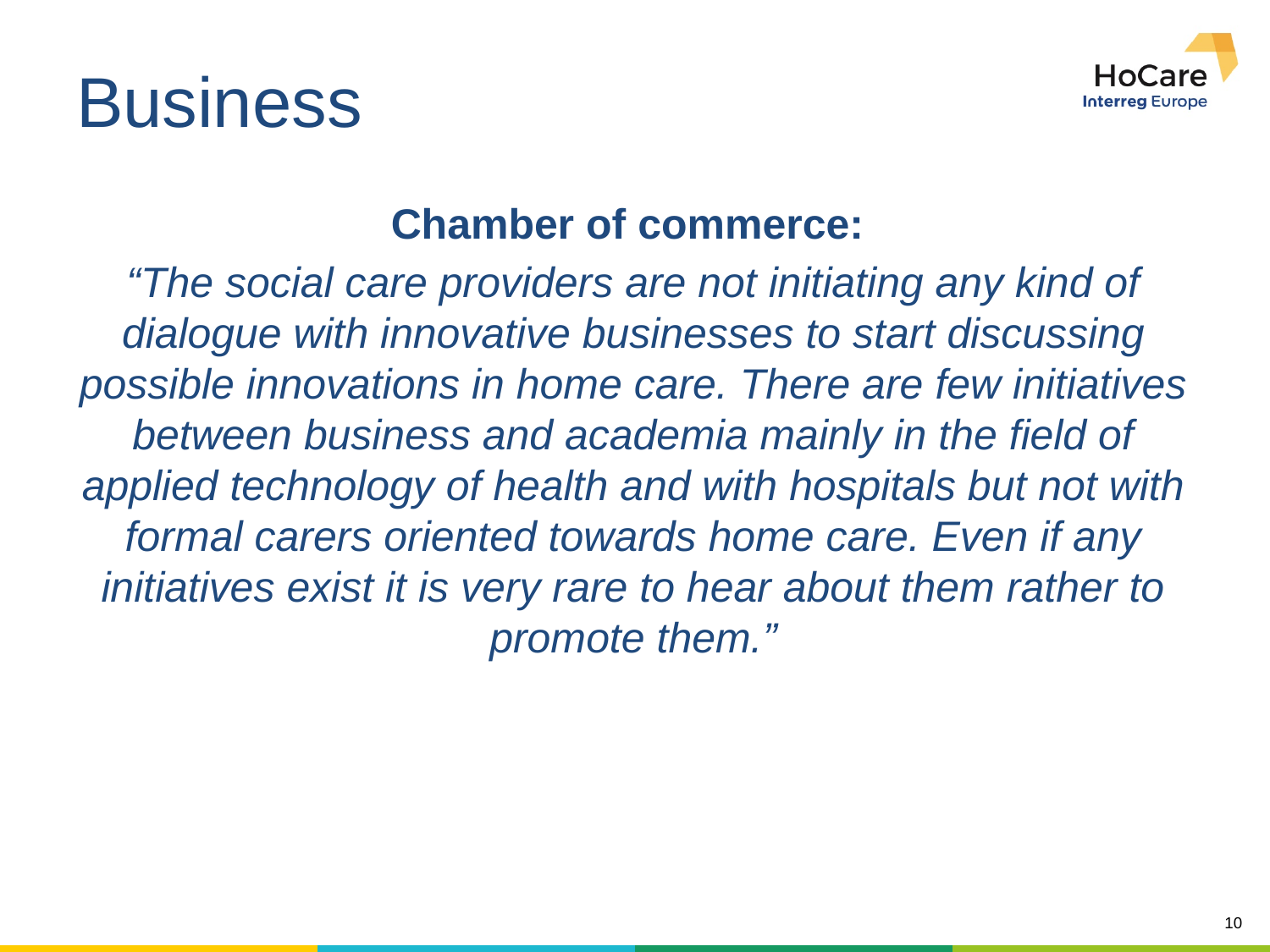

# Business
Chamber of commerce:
“The social care providers are not initiating any kind of dialogue with innovative businesses to start discussing possible innovations in home care. There are few initiatives between business and academia mainly in the field of applied technology of health and with hospitals but not with formal carers oriented towards home care. Even if any initiatives exist it is very rare to hear about them rather to promote them.”